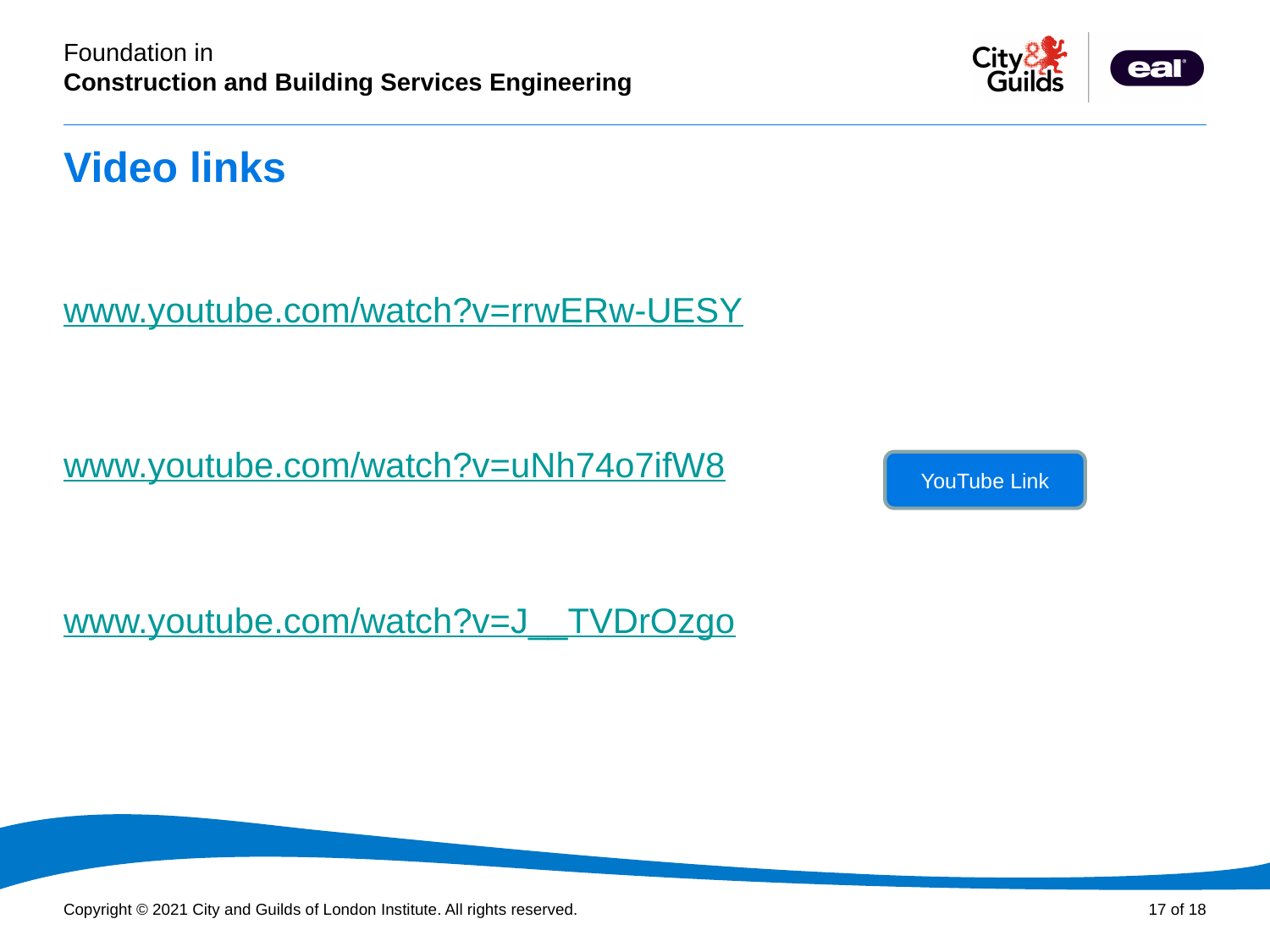

# Video links

www.youtube.com/watch?v=rrwERw-UESY

www.youtube.com/watch?v=uNh74o7ifW8

www.youtube.com/watch?v=J__TVDrOzgo

YouTube Link